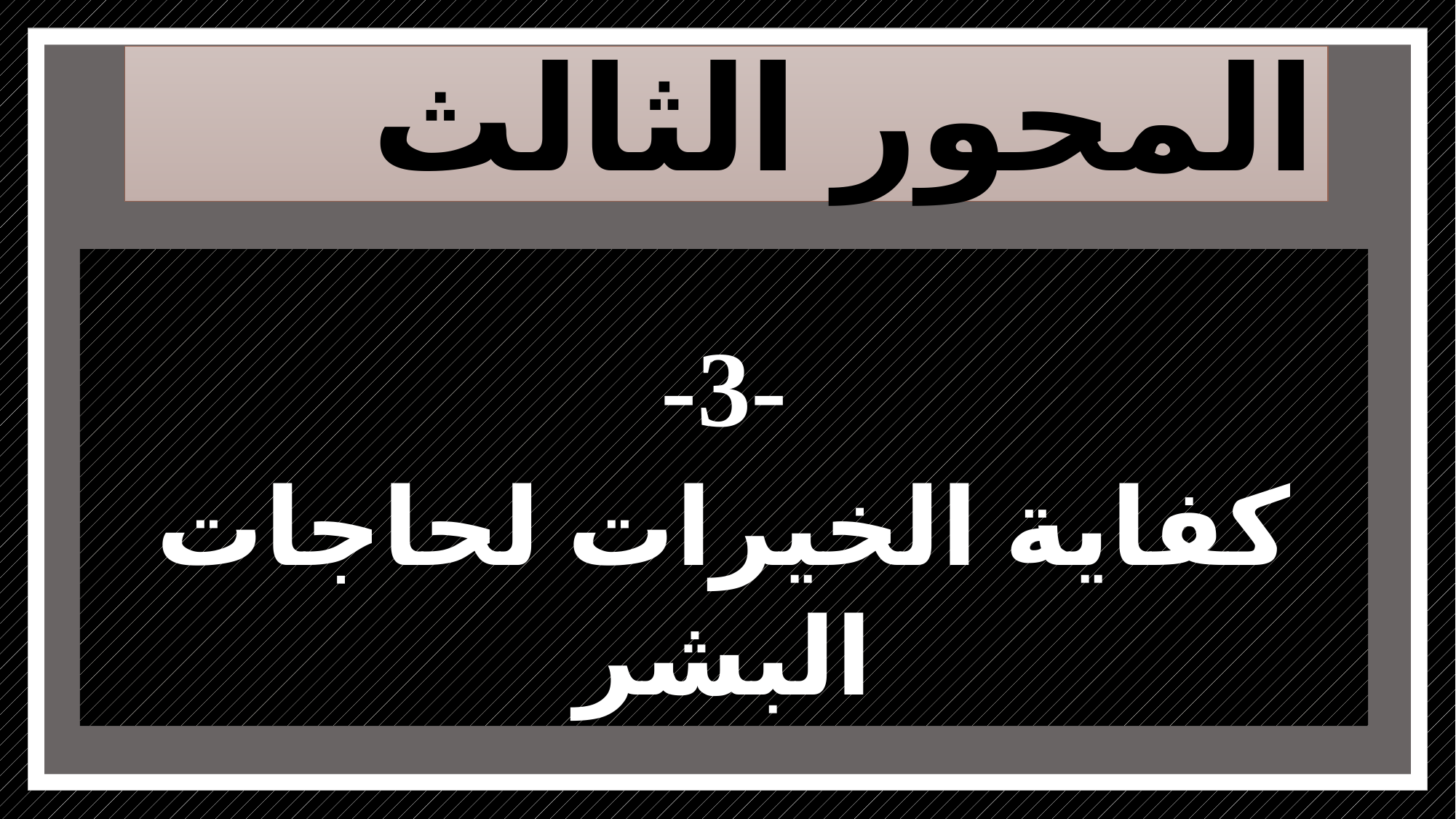

# المحور الثالث

-3-
كفاية الخيرات لحاجات البشر